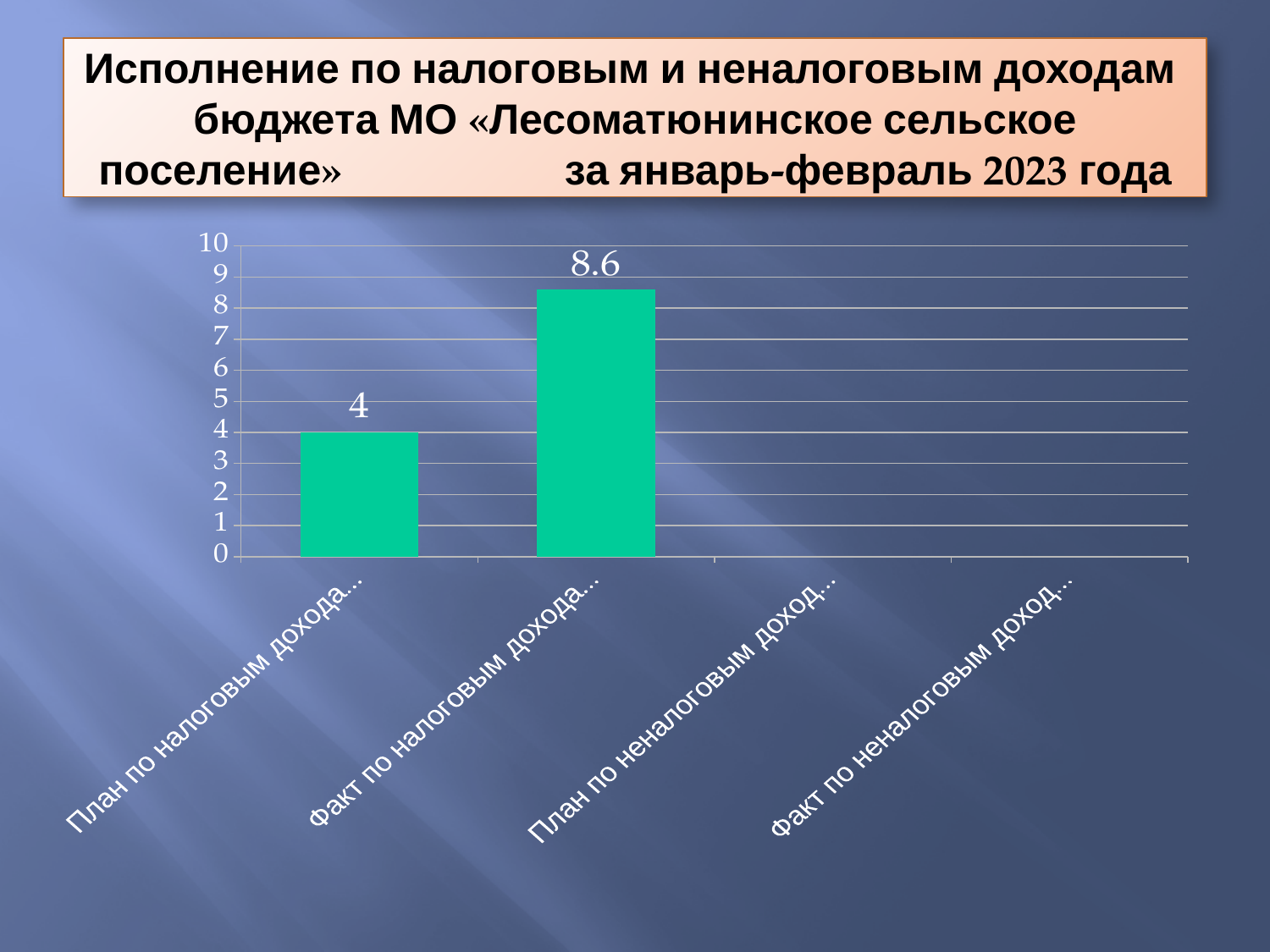

# Исполнение по налоговым и неналоговым доходам  бюджета МО «Лесоматюнинское сельское поселение»                     за январь-февраль 2023 года

### Chart

| Category | Столбец1 |
|---|---|
| План по налоговым доходам за январь-февраль 2023г. | 4.0 |
| Факт по налоговым доходам за январь-февраль 2023г. | 8.6 |
| План по неналоговым доходам за январь-февраль 2023г. | None |
| Факт по неналоговым доходам за январь-февраль 2023г. | None |